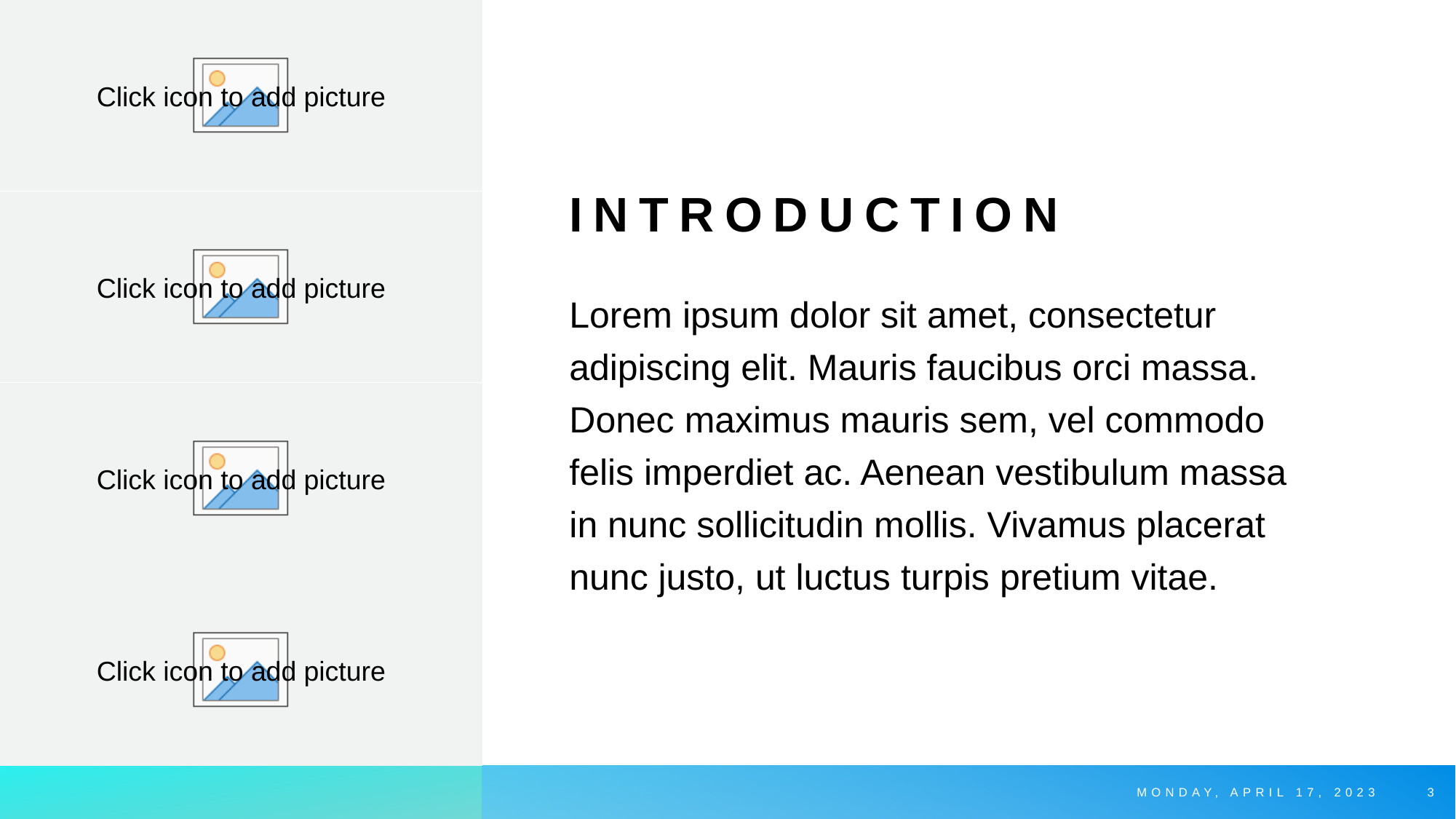

# introduction

Sample Footer Text
Lorem ipsum dolor sit amet, consectetur adipiscing elit. Mauris faucibus orci massa. Donec maximus mauris sem, vel commodo felis imperdiet ac. Aenean vestibulum massa in nunc sollicitudin mollis. Vivamus placerat nunc justo, ut luctus turpis pretium vitae.

Monday, APRIL 17, 2023
3